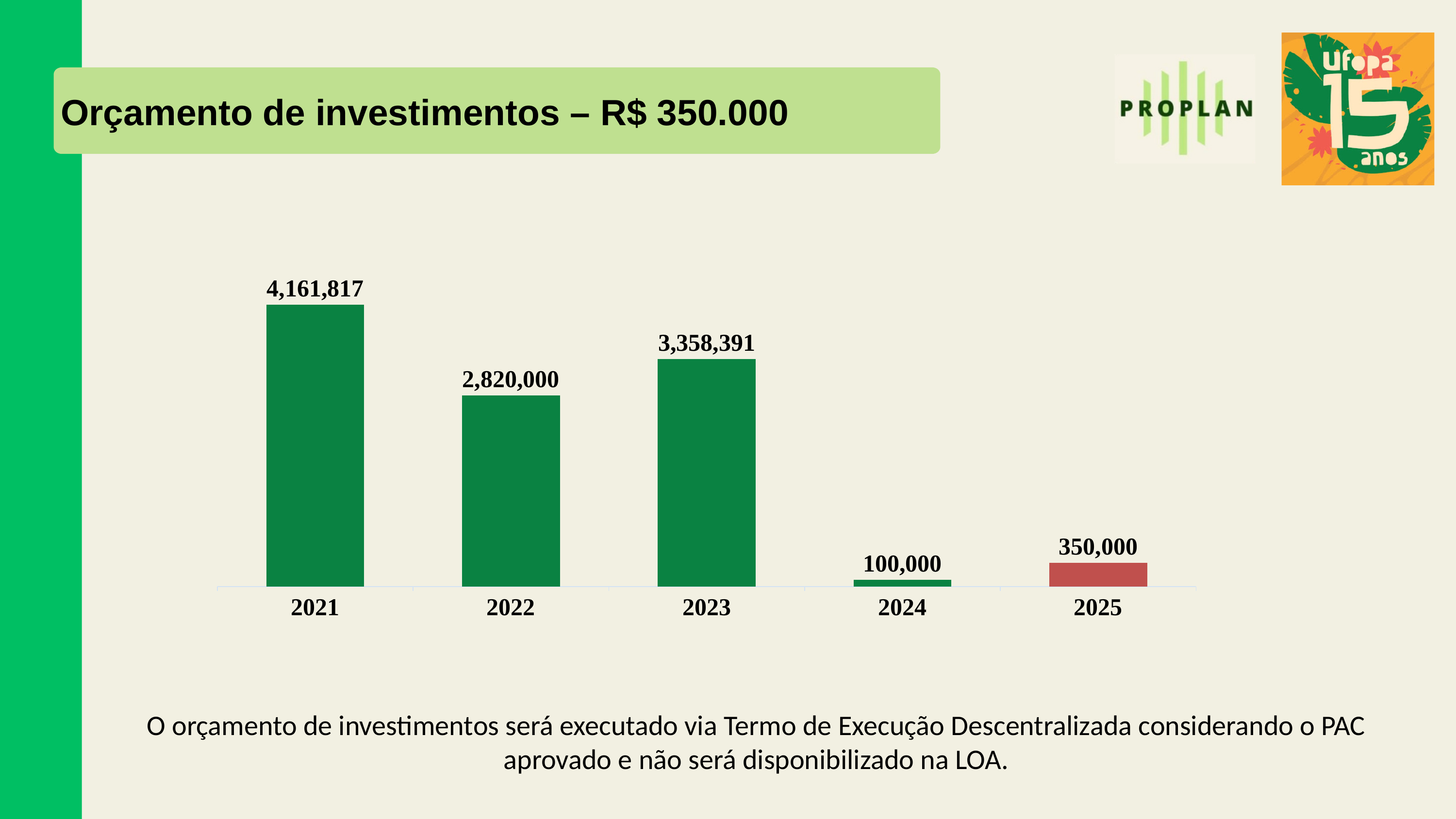

Orçamento de investimentos – R$ 350.000

### Chart

| Category |  |
|---|---|
| 2021 | 4161817.0 |
| 2022 | 2820000.0 |
| 2023 | 3358391.0 |
| 2024 | 100000.0 |
| 2025 | 350000.0 |
O orçamento de investimentos será executado via Termo de Execução Descentralizada considerando o PAC aprovado e não será disponibilizado na LOA.